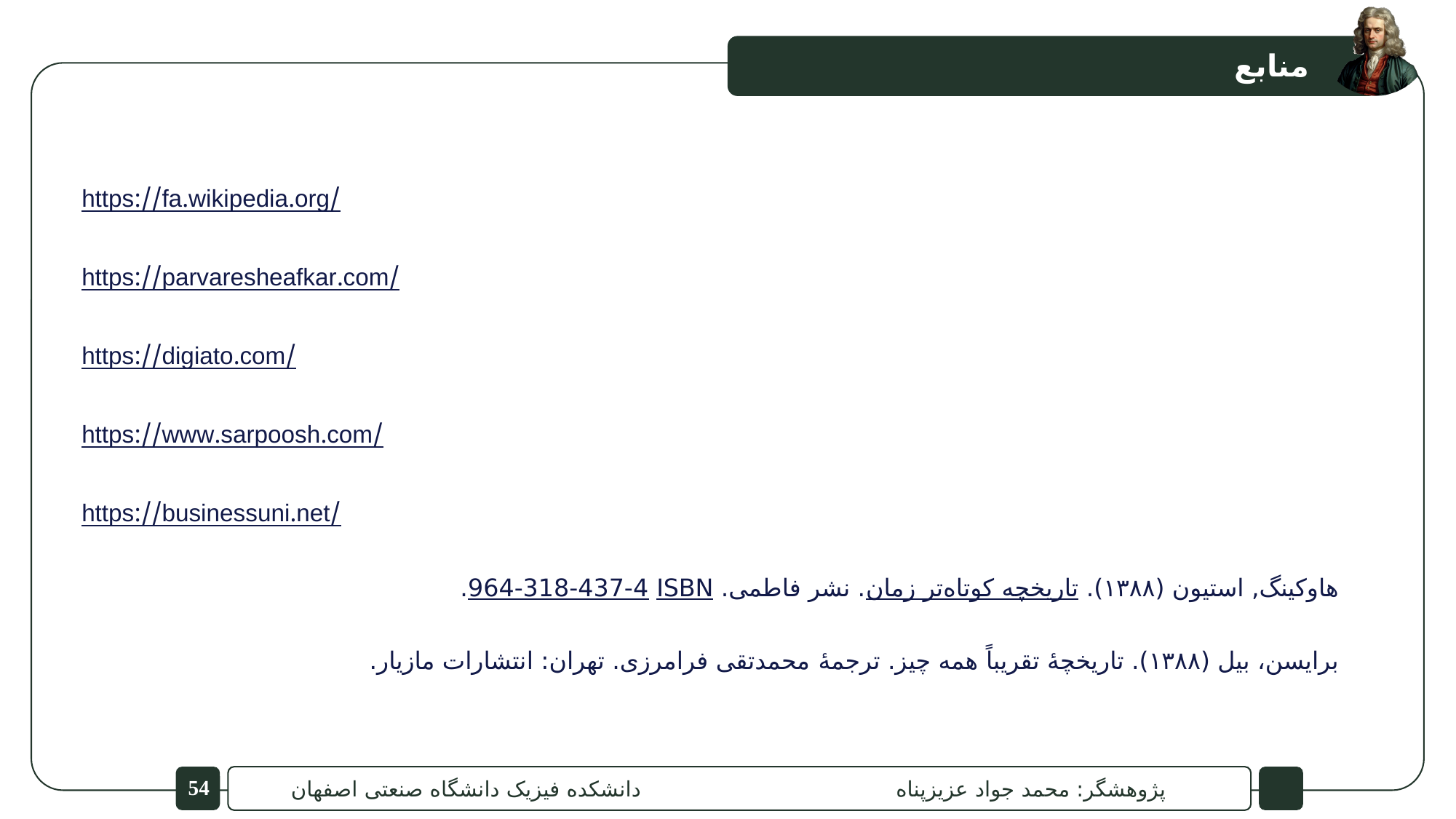

منابع
https://fa.wikipedia.org/
https://parvaresheafkar.com/
https://digiato.com/
https://www.sarpoosh.com/
https://businessuni.net/
هاوکینگ, استیون (۱۳۸۸). تاریخچه کوتاه‌تر زمان. نشر فاطمی. ISBN 964-318-437-4.
برایسن، بیل (۱۳۸۸). تاریخچهٔ تقریباً همه چیز. ترجمهٔ محمدتقی فرامرزی. تهران: انتشارات مازیار.

54
پژوهشگر: محمد جواد عزیزپناه                                      دانشکده فیزیک دانشگاه صنعتی اصفهان